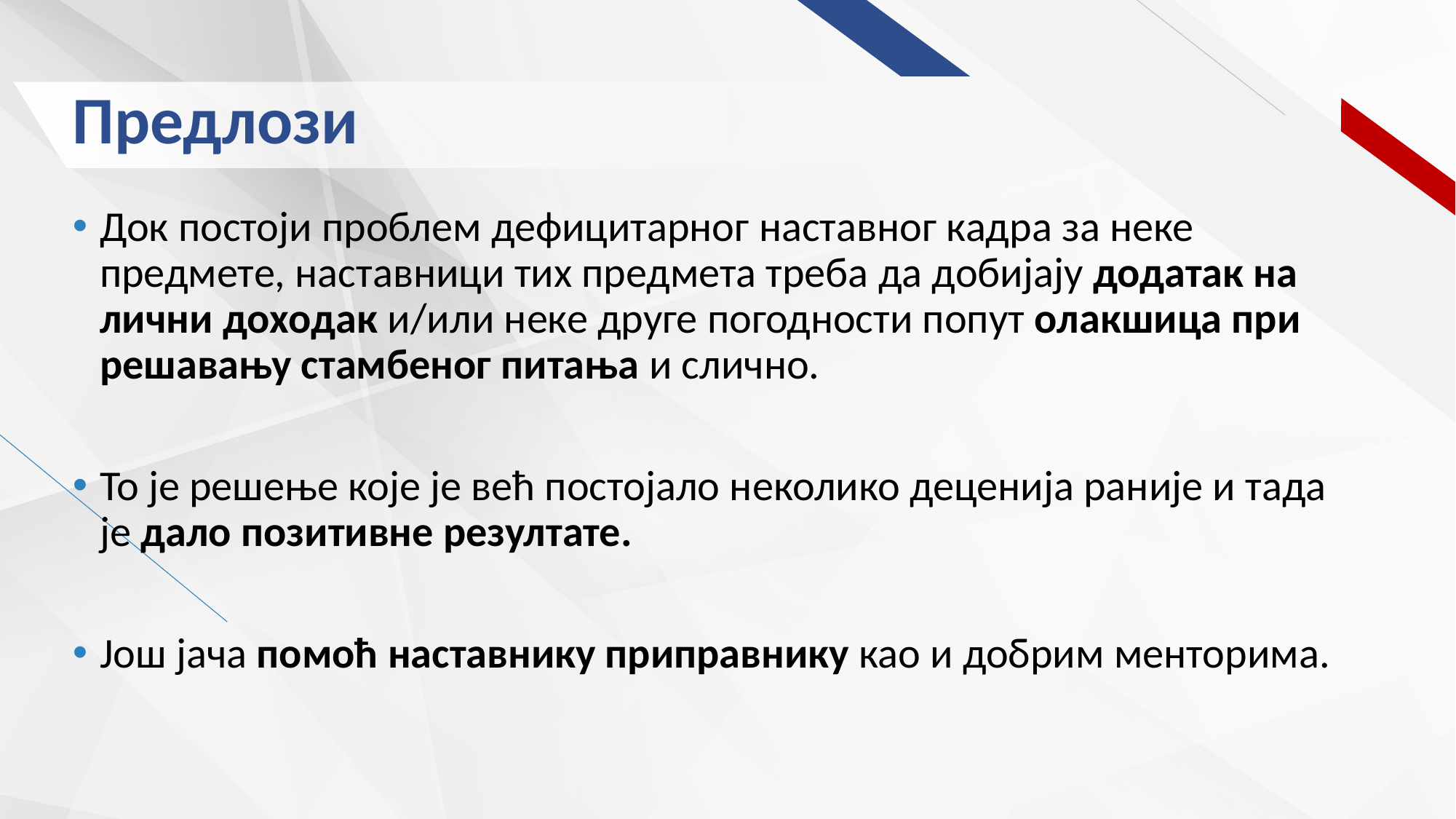

# Предлози
Док постоји проблем дефицитарног наставног кадра за неке предмете, наставници тих предмета треба да добијају додатак на лични доходак и/или неке друге погодности попут олакшица при решавању стамбеног питања и слично.

То је решење које је већ постојало неколико деценија раније и тада је дало позитивне резултате.

Још јача помоћ наставнику приправнику као и добрим менторима.